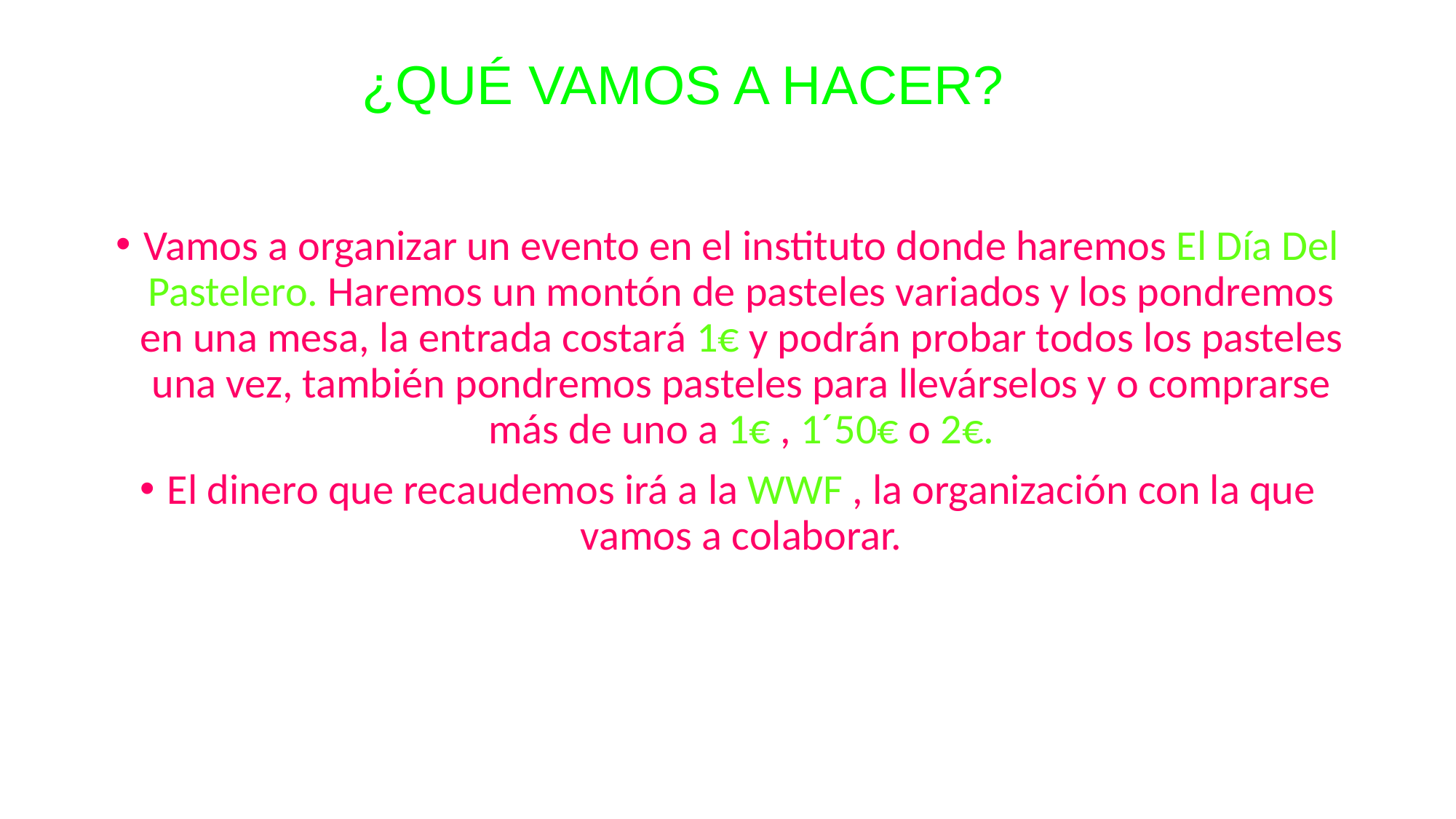

# ¿QUÉ VAMOS A HACER?
Vamos a organizar un evento en el instituto donde haremos El Día Del Pastelero. Haremos un montón de pasteles variados y los pondremos en una mesa, la entrada costará 1€ y podrán probar todos los pasteles una vez, también pondremos pasteles para llevárselos y o comprarse más de uno a 1€ , 1´50€ o 2€.
El dinero que recaudemos irá a la WWF , la organización con la que vamos a colaborar.